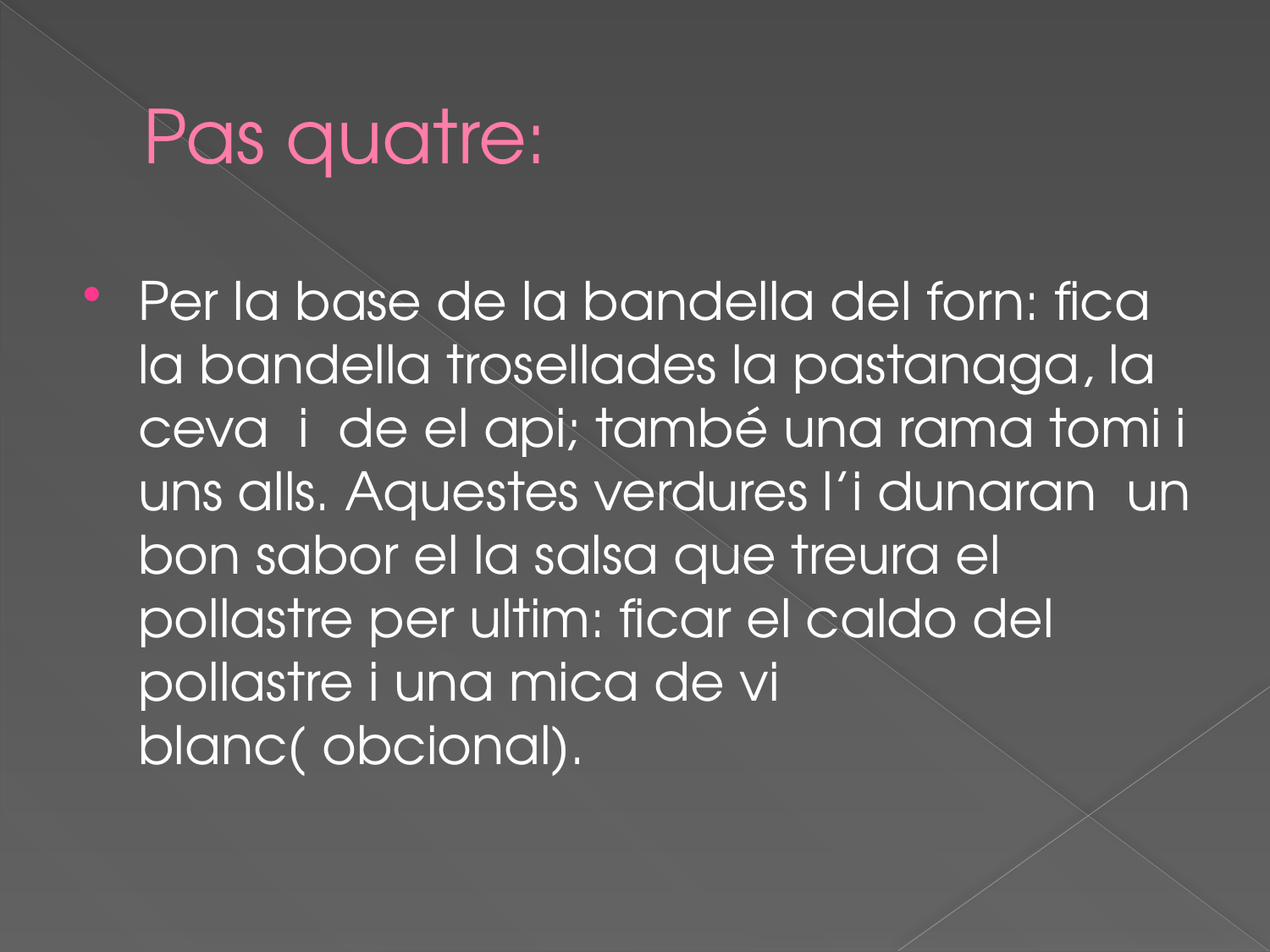

# Pas quatre:
Per la base de la bandella del forn: fica la bandella trosellades la pastanaga, la ceva  i  de el api; també una rama tomi i uns alls. Aquestes verdures l’i dunaran  un bon sabor el la salsa que treura el pollastre per ultim: ficar el caldo del pollastre i una mica de vi blanc( obcional).